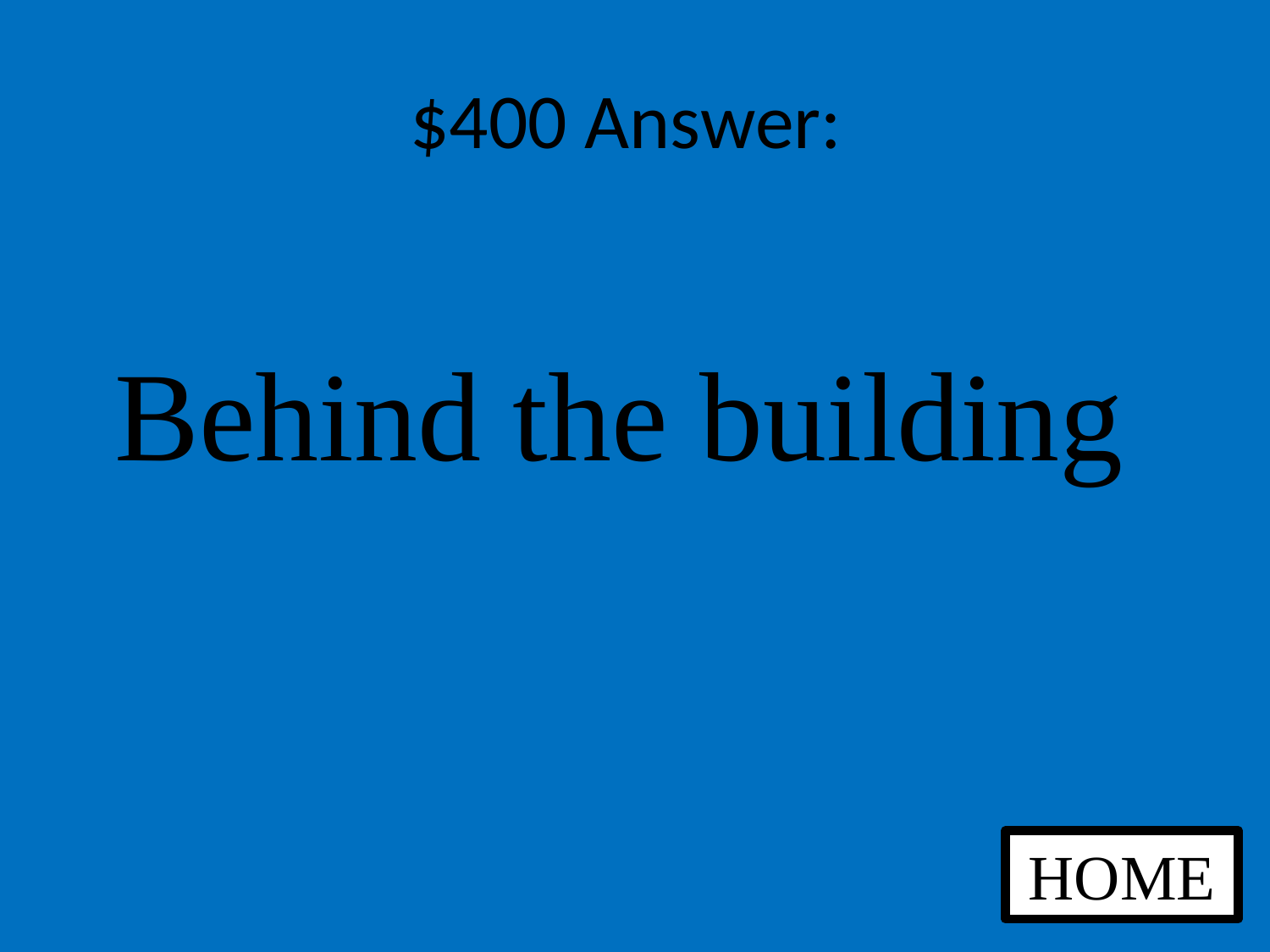

# $400 Answer:
Behind the building
HOME